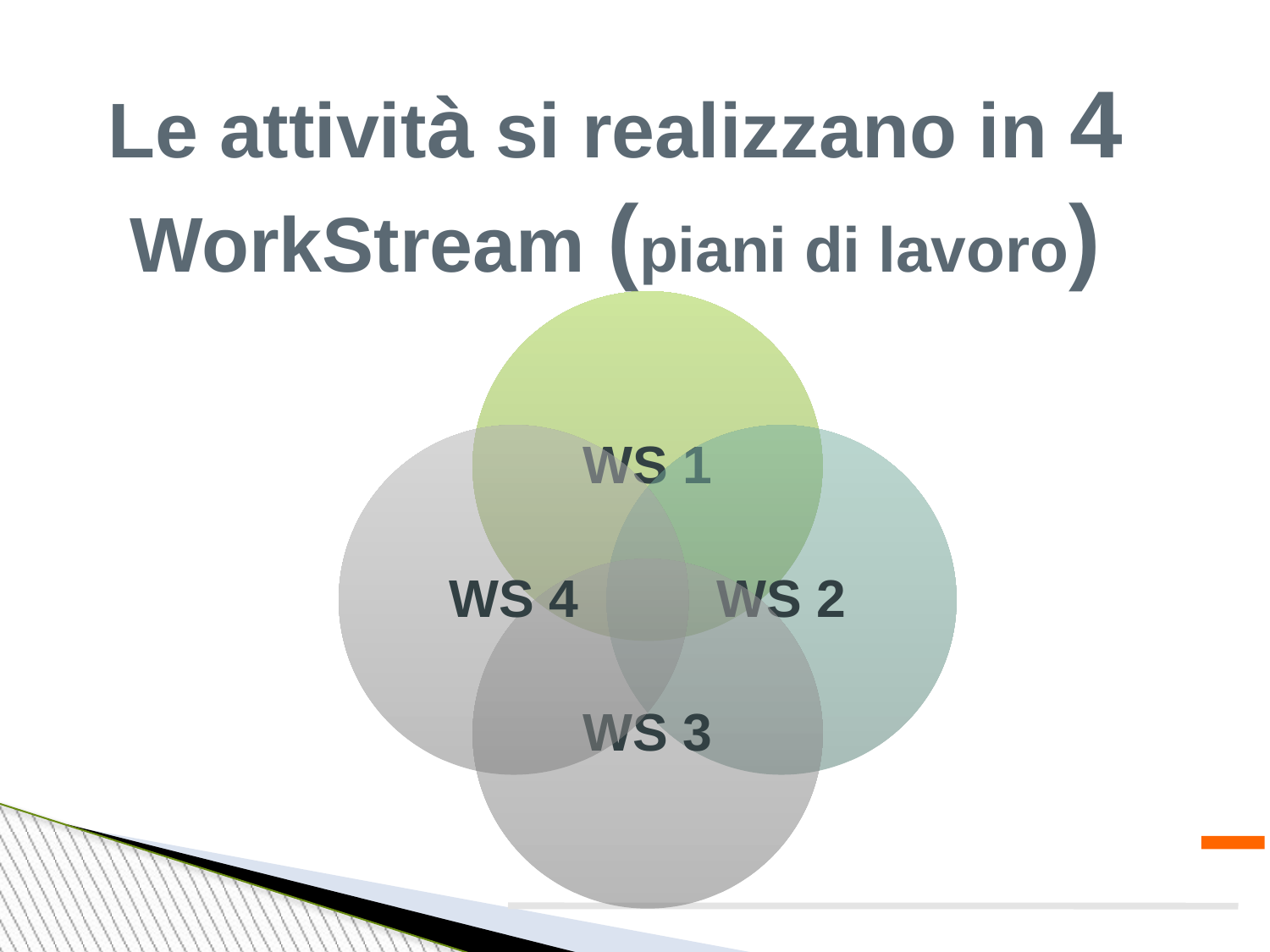

Le attività si realizzano in 4 WorkStream (piani di lavoro)

WS 1
WS 4
WS 2

WS 3